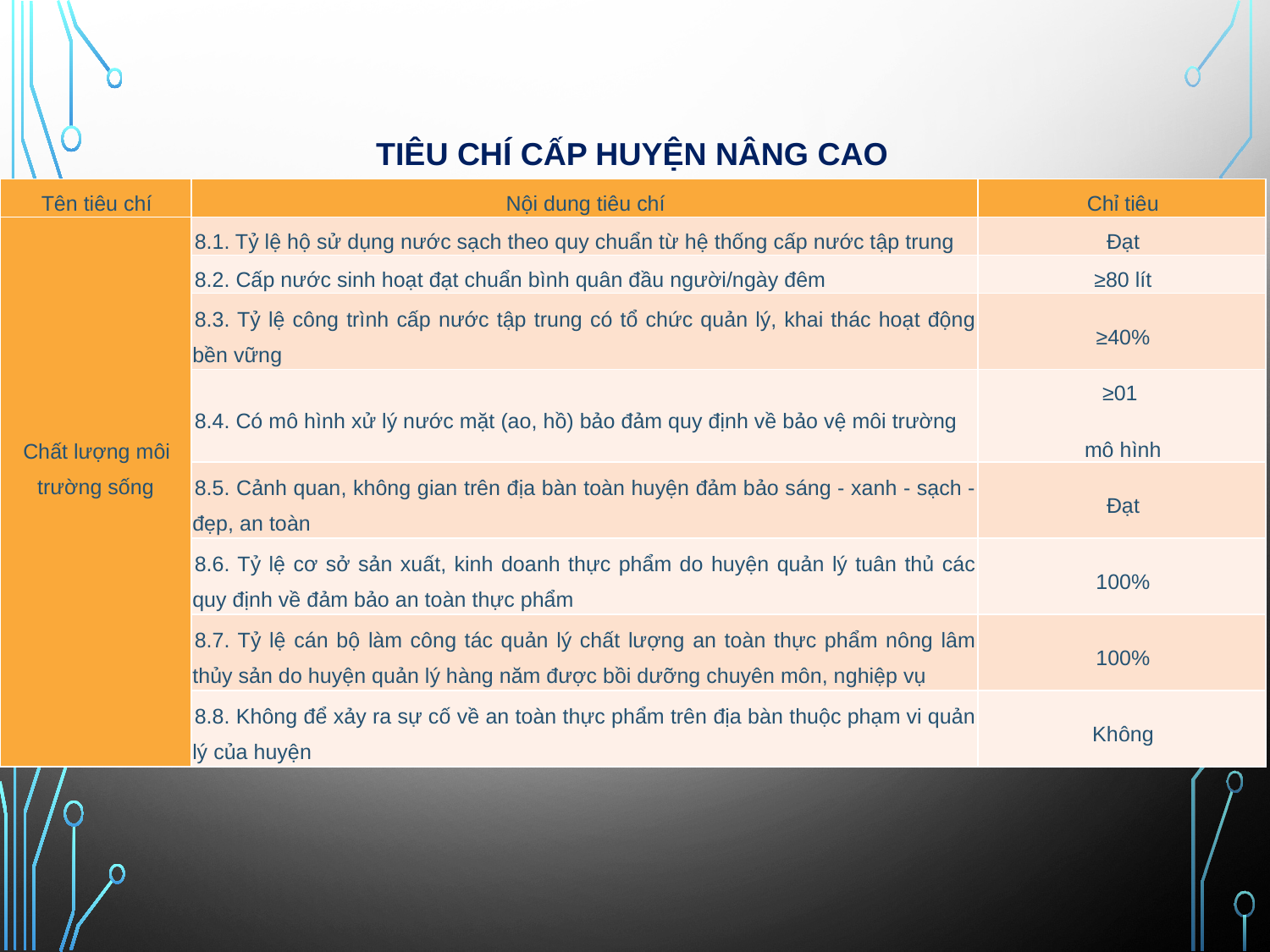

# Tiêu chí cấp HUYỆN nâng cao
| Tên tiêu chí | Nội dung tiêu chí | Chỉ tiêu |
| --- | --- | --- |
| Chất lượng môi trường sống | 8.1. Tỷ lệ hộ sử dụng nước sạch theo quy chuẩn từ hệ thống cấp nước tập trung | Đạt |
|  | 8.2. Cấp nước sinh hoạt đạt chuẩn bình quân đầu người/ngày đêm | ≥80 lít |
|  | 8.3. Tỷ lệ công trình cấp nước tập trung có tổ chức quản lý, khai thác hoạt động bền vững | ≥40% |
|  | 8.4. Có mô hình xử lý nước mặt (ao, hồ) bảo đảm quy định về bảo vệ môi trường | ≥01 mô hình |
|  | 8.5. Cảnh quan, không gian trên địa bàn toàn huyện đảm bảo sáng - xanh - sạch - đẹp, an toàn | Đạt |
|  | 8.6. Tỷ lệ cơ sở sản xuất, kinh doanh thực phẩm do huyện quản lý tuân thủ các quy định về đảm bảo an toàn thực phẩm | 100% |
|  | 8.7. Tỷ lệ cán bộ làm công tác quản lý chất lượng an toàn thực phẩm nông lâm thủy sản do huyện quản lý hàng năm được bồi dưỡng chuyên môn, nghiệp vụ | 100% |
|  | 8.8. Không để xảy ra sự cố về an toàn thực phẩm trên địa bàn thuộc phạm vi quản lý của huyện | Không |